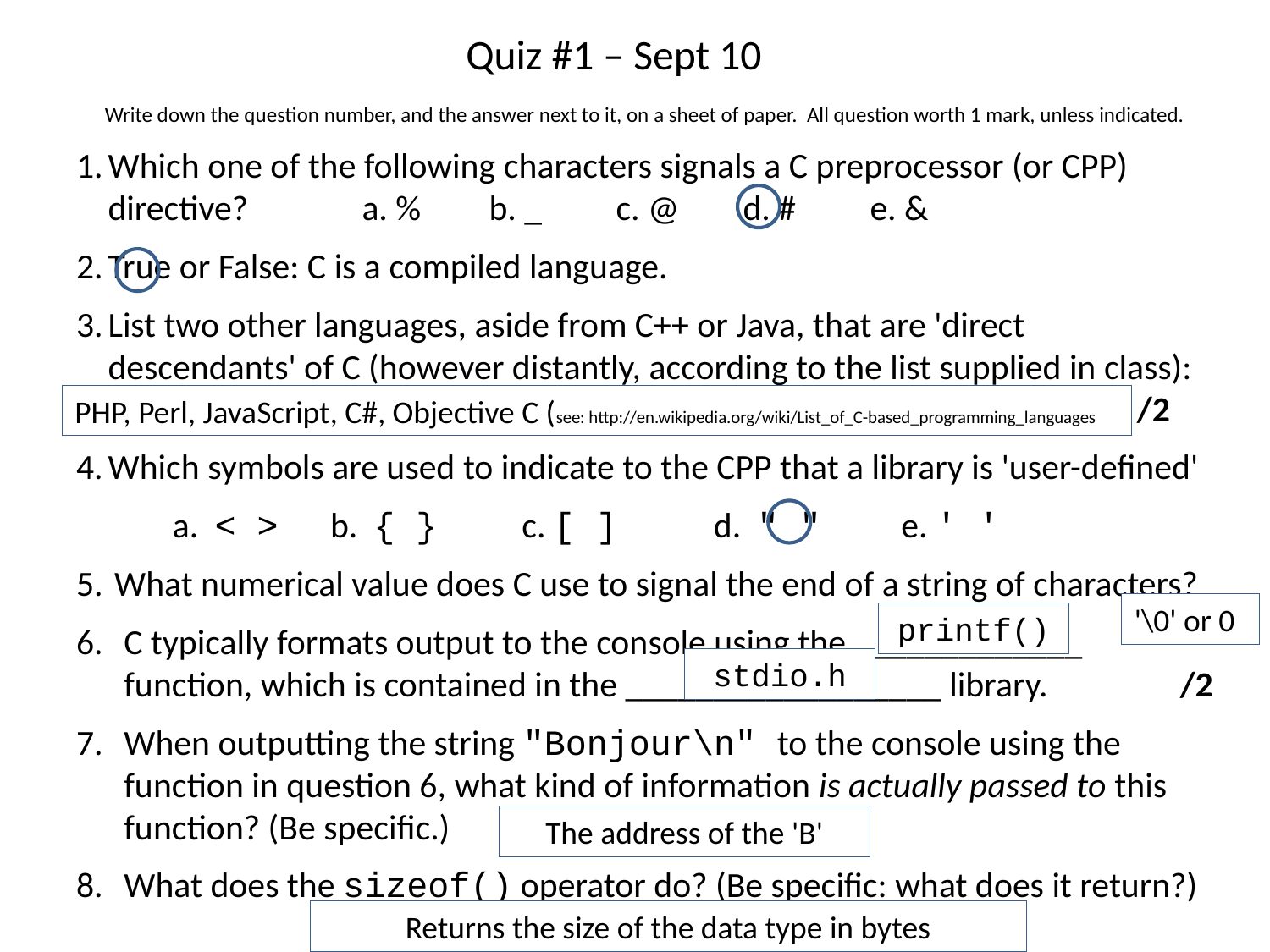

# Quiz #1 – Sept 10
Write down the question number, and the answer next to it, on a sheet of paper.  All question worth 1 mark, unless indicated.
Which one of the following characters signals a C preprocessor (or CPP) directive?  	a. %    	b. _   	c. @   	d. #   	e. &
True or False: C is a compiled language.
List two other languages, aside from C++ or Java, that are 'direct descendants' of C (however distantly, according to the list supplied in class): __________________________  and ________________________         /2
Which symbols are used to indicate to the CPP that a library is 'user-defined'
            a.  < >     	b.  { }    c. [ ]            d.  " "          e. ' '
What numerical value does C use to signal the end of a string of characters?
C typically formats output to the console using the _____________ function, which is contained in the __________________ library.	     /2
When outputting the string "Bonjour\n" to the console using the function in question 6, what kind of information is actually passed to this function? (Be specific.)
What does the sizeof() operator do? (Be specific: what does it return?)

PHP, Perl, JavaScript, C#, Objective C (see: http://en.wikipedia.org/wiki/List_of_C-based_programming_languages

'\0' or 0
printf()
stdio.h
The address of the 'B'
Returns the size of the data type in bytes